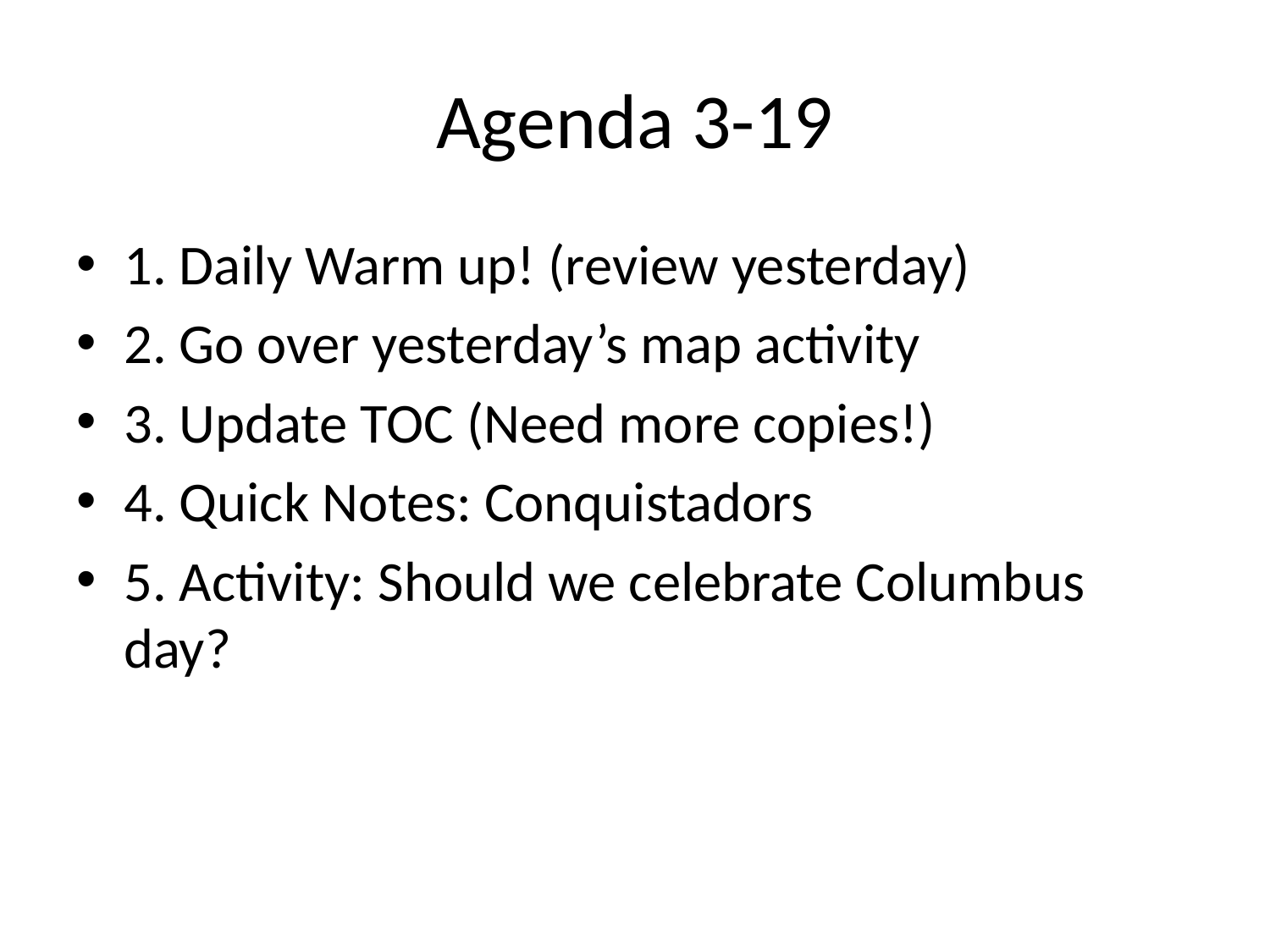

# Agenda 3-19
1. Daily Warm up! (review yesterday)
2. Go over yesterday’s map activity
3. Update TOC (Need more copies!)
4. Quick Notes: Conquistadors
5. Activity: Should we celebrate Columbus day?